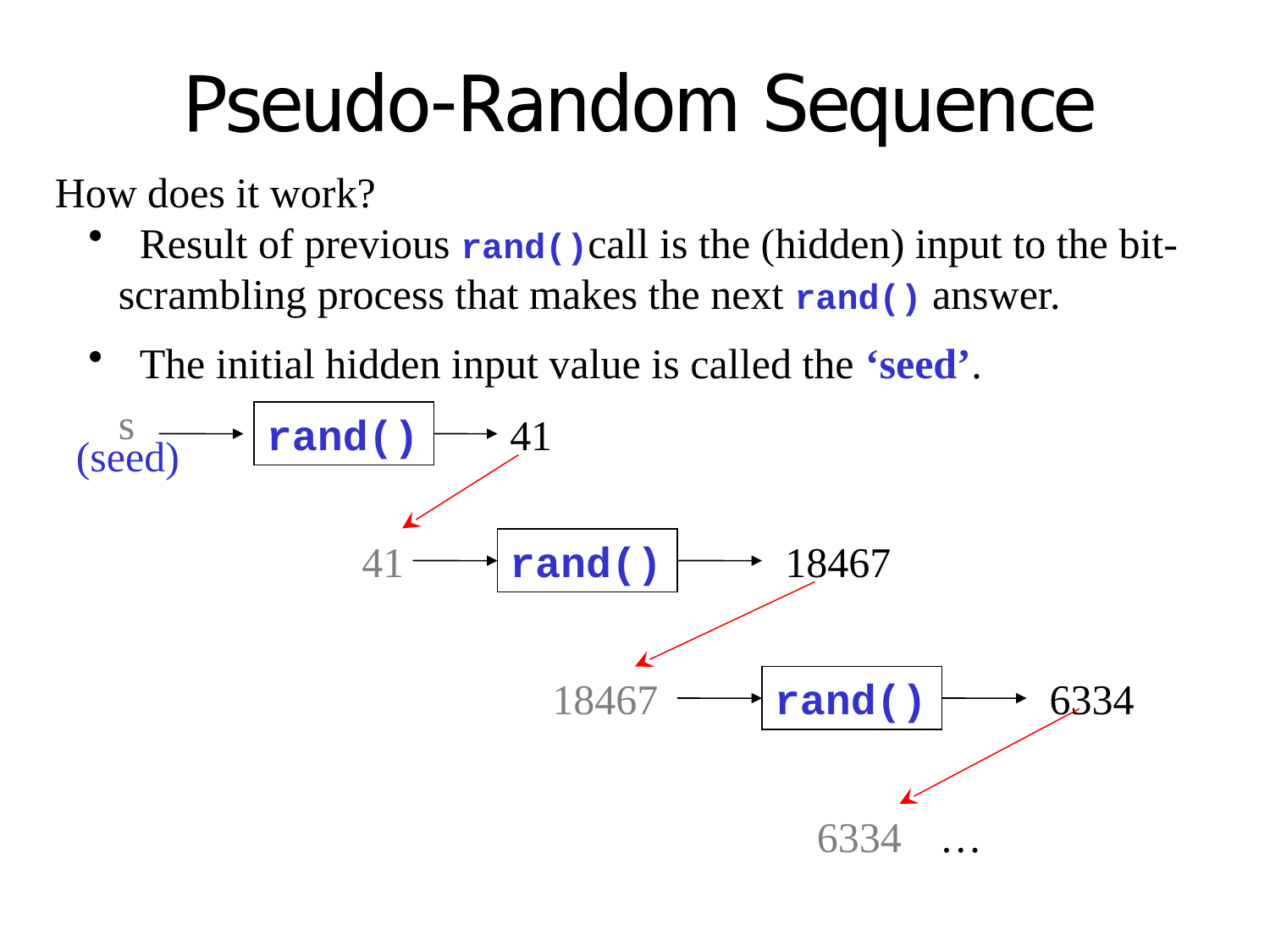

# Pseudo-Random Sequence

How does it work?
  Result of previous rand()call is the (hidden) input to the bit-scrambling process that makes the next rand() answer.
  The initial hidden input value is called the ‘seed’.
s
rand()
41
(seed)

41
rand()
18467

18467
rand()
6334

6334
…